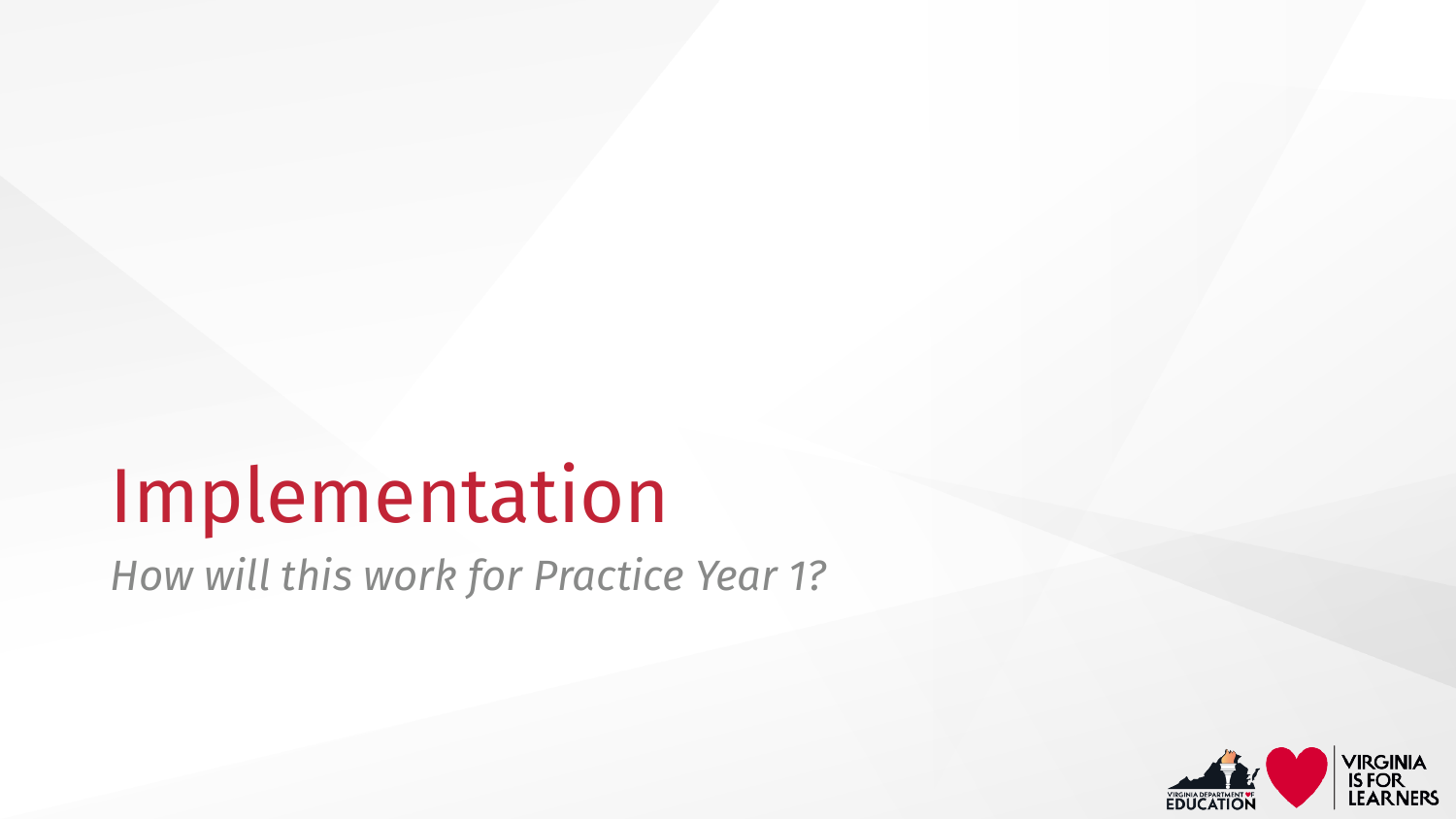

# Implementation
How will this work for Practice Year 1?